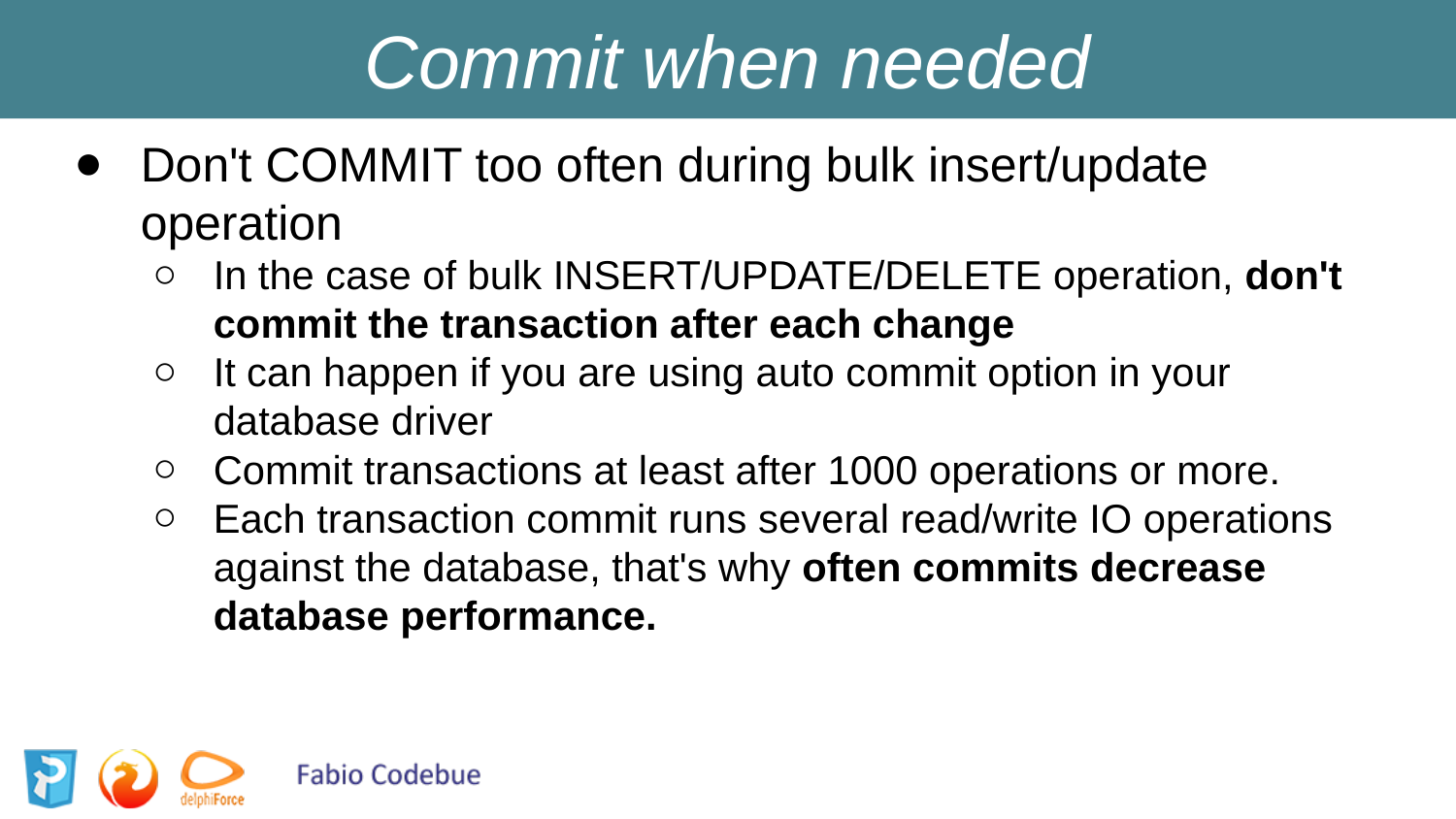

Commit when needed
Don't COMMIT too often during bulk insert/update operation
In the case of bulk INSERT/UPDATE/DELETE operation, don't commit the transaction after each change
It can happen if you are using auto commit option in your database driver
Commit transactions at least after 1000 operations or more.
Each transaction commit runs several read/write IO operations against the database, that's why often commits decrease database performance.